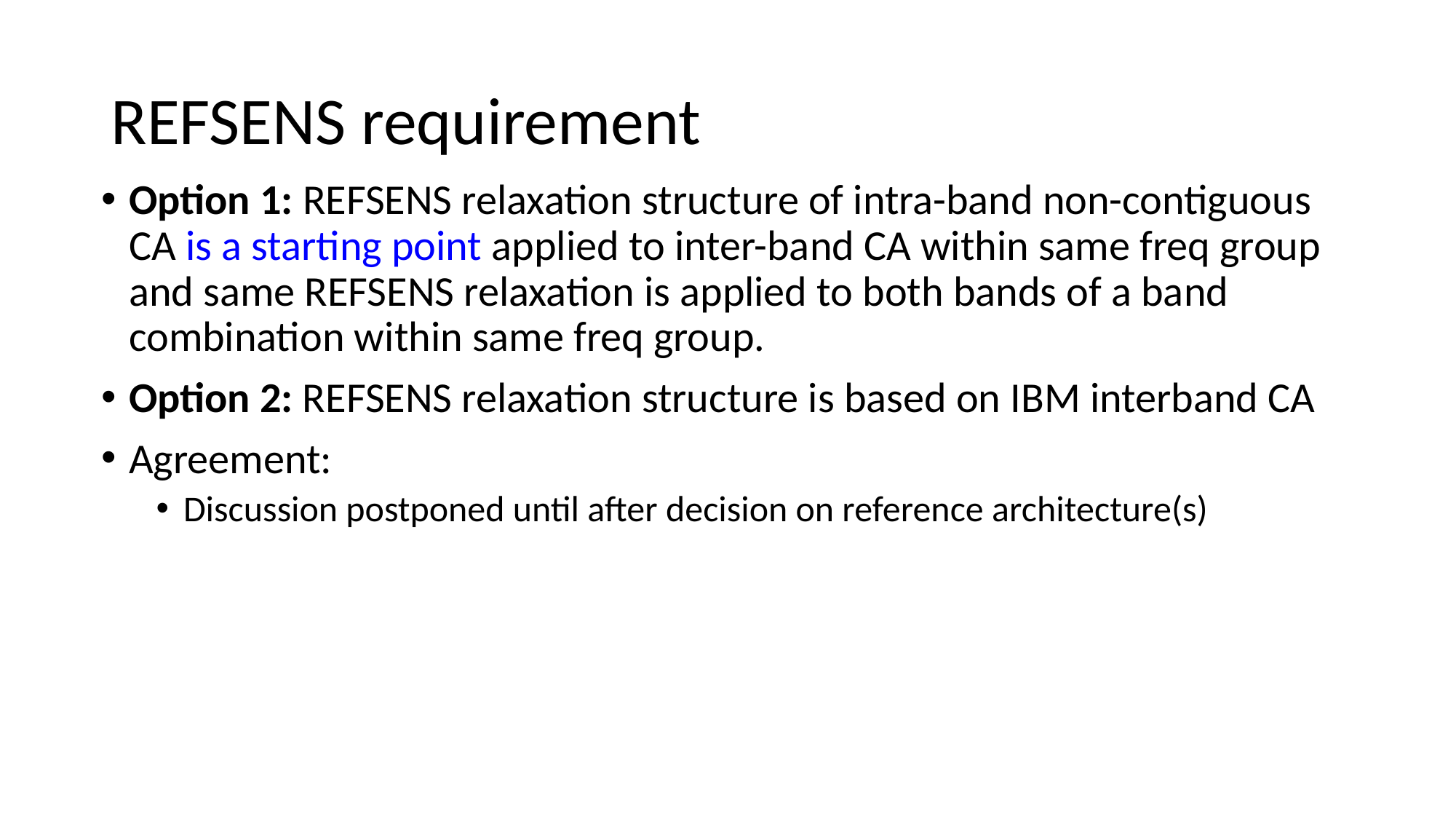

# REFSENS requirement
Option 1: REFSENS relaxation structure of intra-band non-contiguous CA is a starting point applied to inter-band CA within same freq group and same REFSENS relaxation is applied to both bands of a band combination within same freq group.
Option 2: REFSENS relaxation structure is based on IBM interband CA
Agreement:
Discussion postponed until after decision on reference architecture(s)